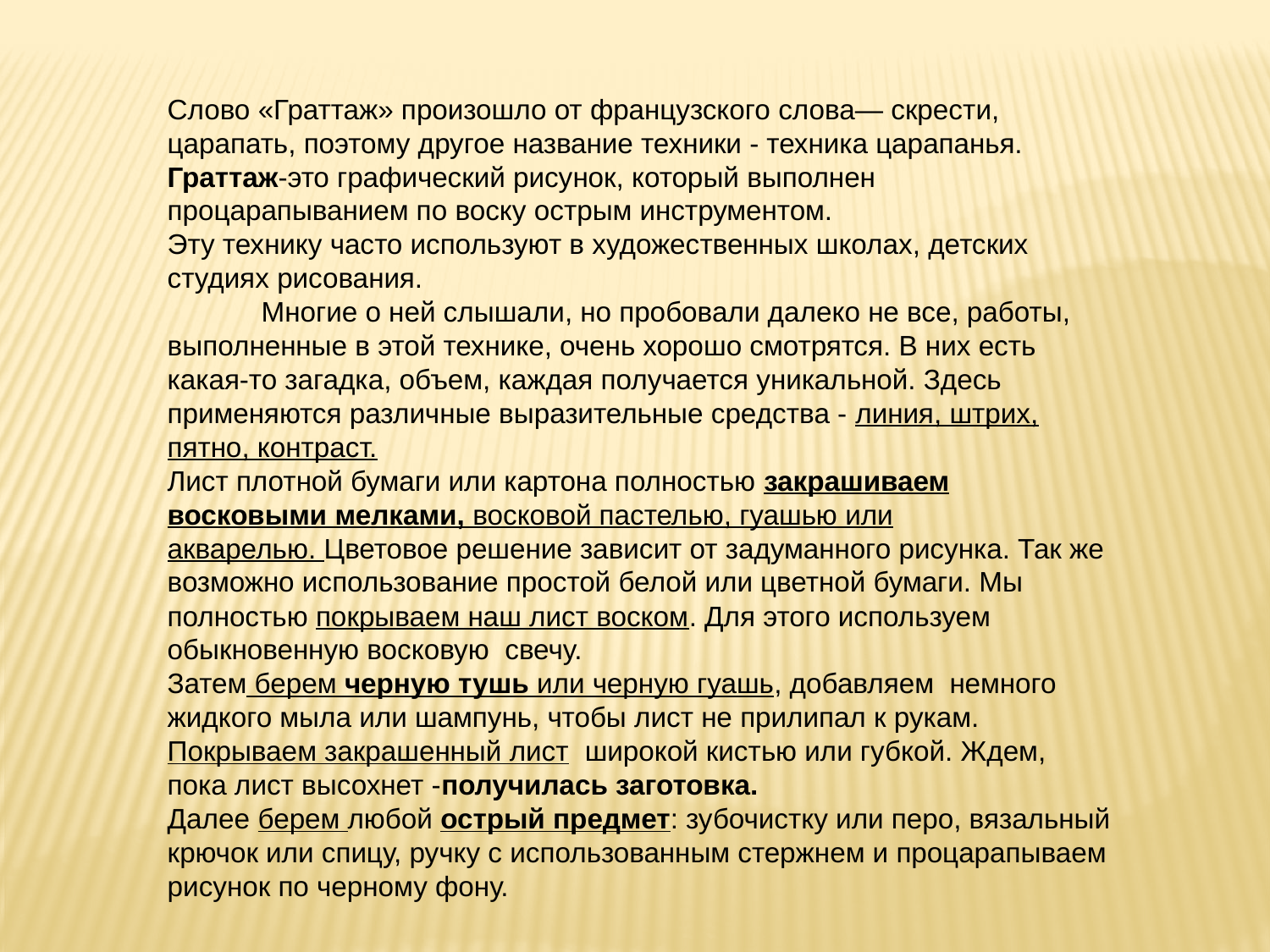

Слово «Граттаж» произошло от французского слова— скрести, царапать, поэтому другое название техники - техника царапанья. Граттаж-это графический рисунок, который выполнен процарапыванием по воску острым инструментом.
Эту технику часто используют в художественных школах, детских студиях рисования.
            Многие о ней слышали, но пробовали далеко не все, работы, выполненные в этой технике, очень хорошо смотрятся. В них есть какая-то загадка, объем, каждая получается уникальной. Здесь применяются различные выразительные средства - линия, штрих, пятно, контраст.
Лист плотной бумаги или картона полностью закрашиваем восковыми мелками, восковой пастелью, гуашью или акварелью. Цветовое решение зависит от задуманного рисунка. Так же возможно использование простой белой или цветной бумаги. Мы полностью покрываем наш лист воском. Для этого используем обыкновенную восковую  свечу.
Затем берем черную тушь или черную гуашь, добавляем  немного жидкого мыла или шампунь, чтобы лист не прилипал к рукам.
Покрываем закрашенный лист  широкой кистью или губкой. Ждем, пока лист высохнет -получилась заготовка.
Далее берем любой острый предмет: зубочистку или перо, вязальный крючок или спицу, ручку с использованным стержнем и процарапываем рисунок по черному фону.